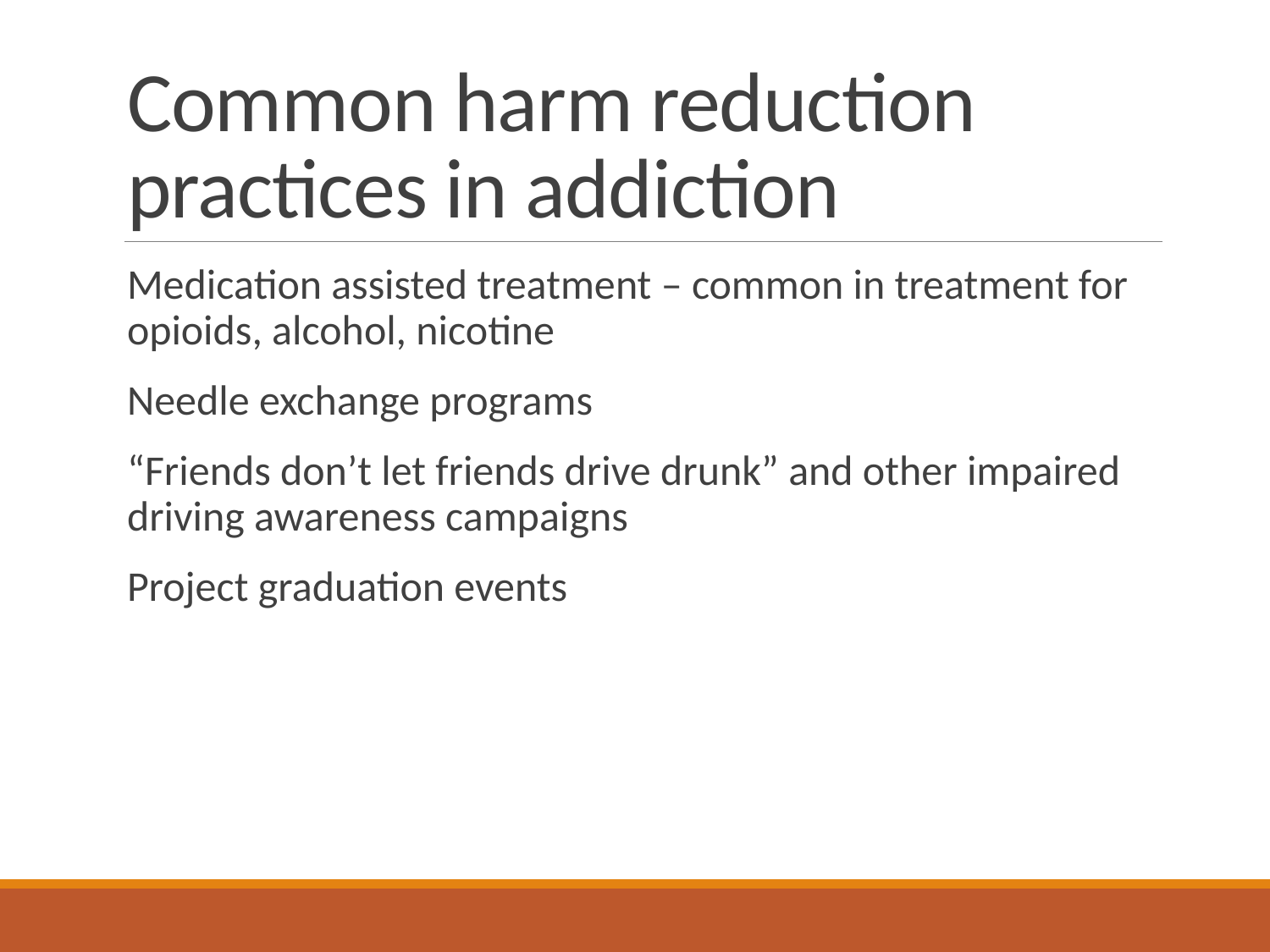

# Common harm reduction practices in addiction
Medication assisted treatment – common in treatment for opioids, alcohol, nicotine
Needle exchange programs
“Friends don’t let friends drive drunk” and other impaired driving awareness campaigns
Project graduation events